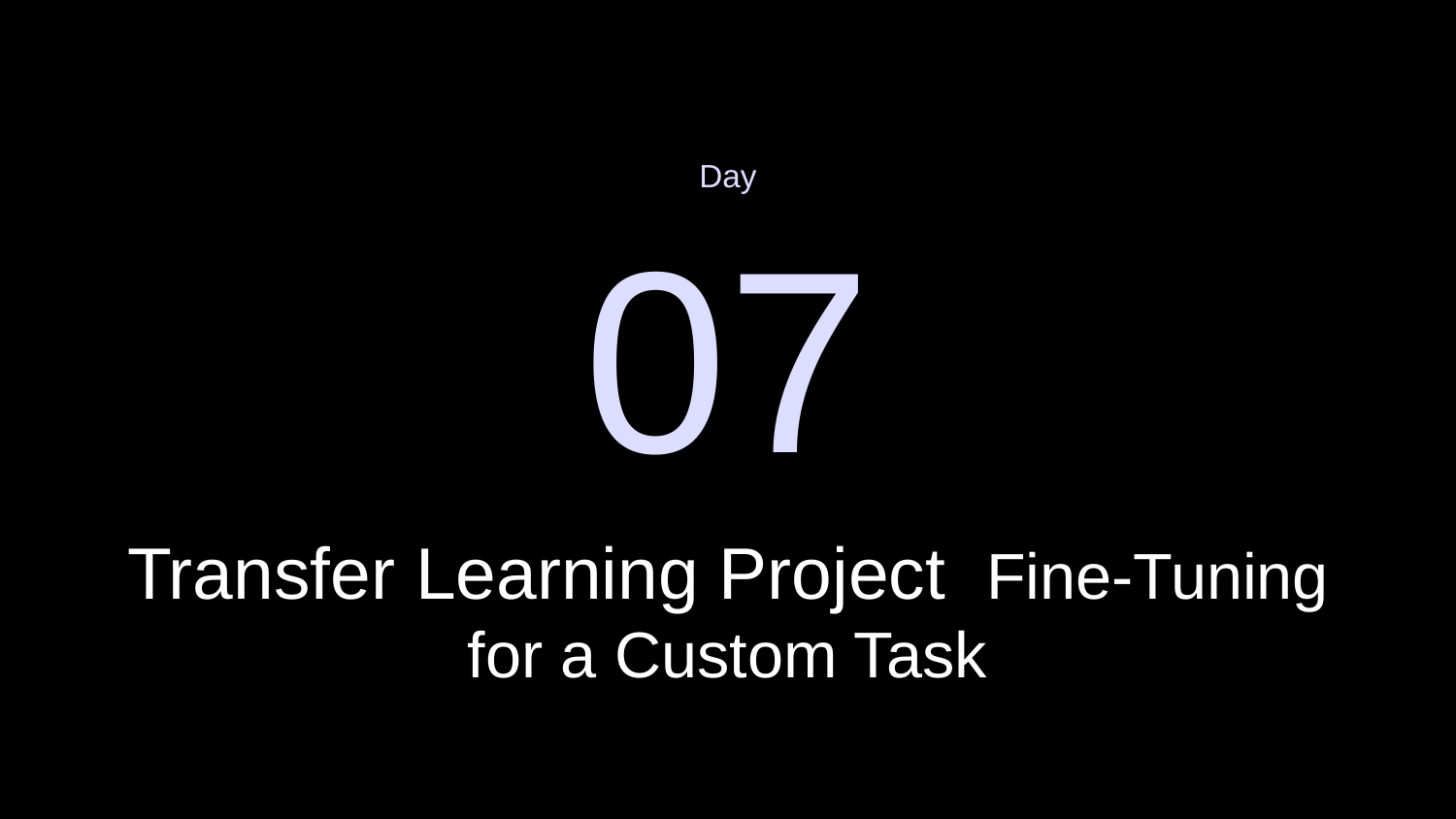

Day
07
# Transfer Learning Project  Fine-Tuning for a Custom Task